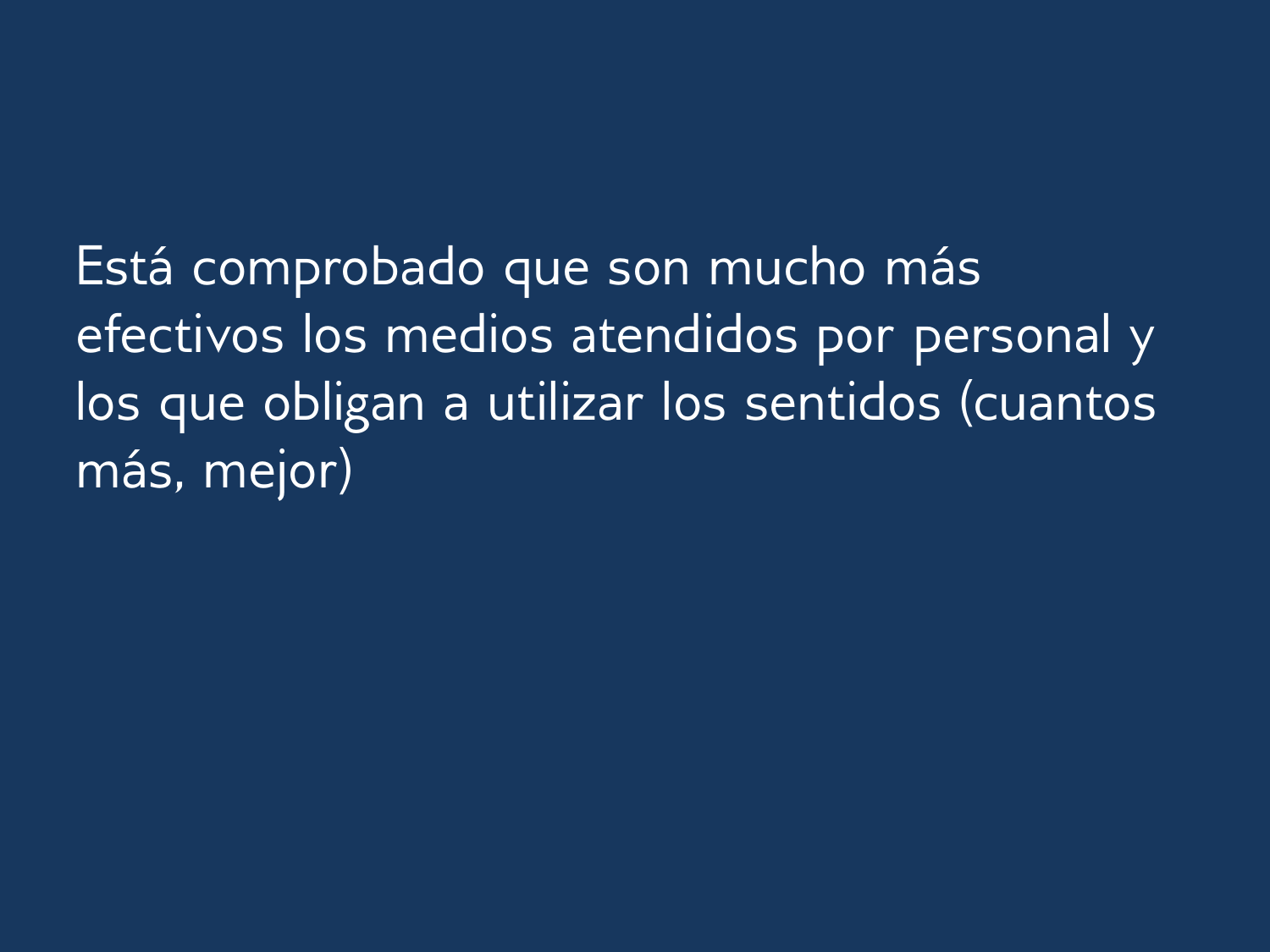

Está comprobado que son mucho más efectivos los medios atendidos por personal y los que obligan a utilizar los sentidos (cuantos más, mejor)